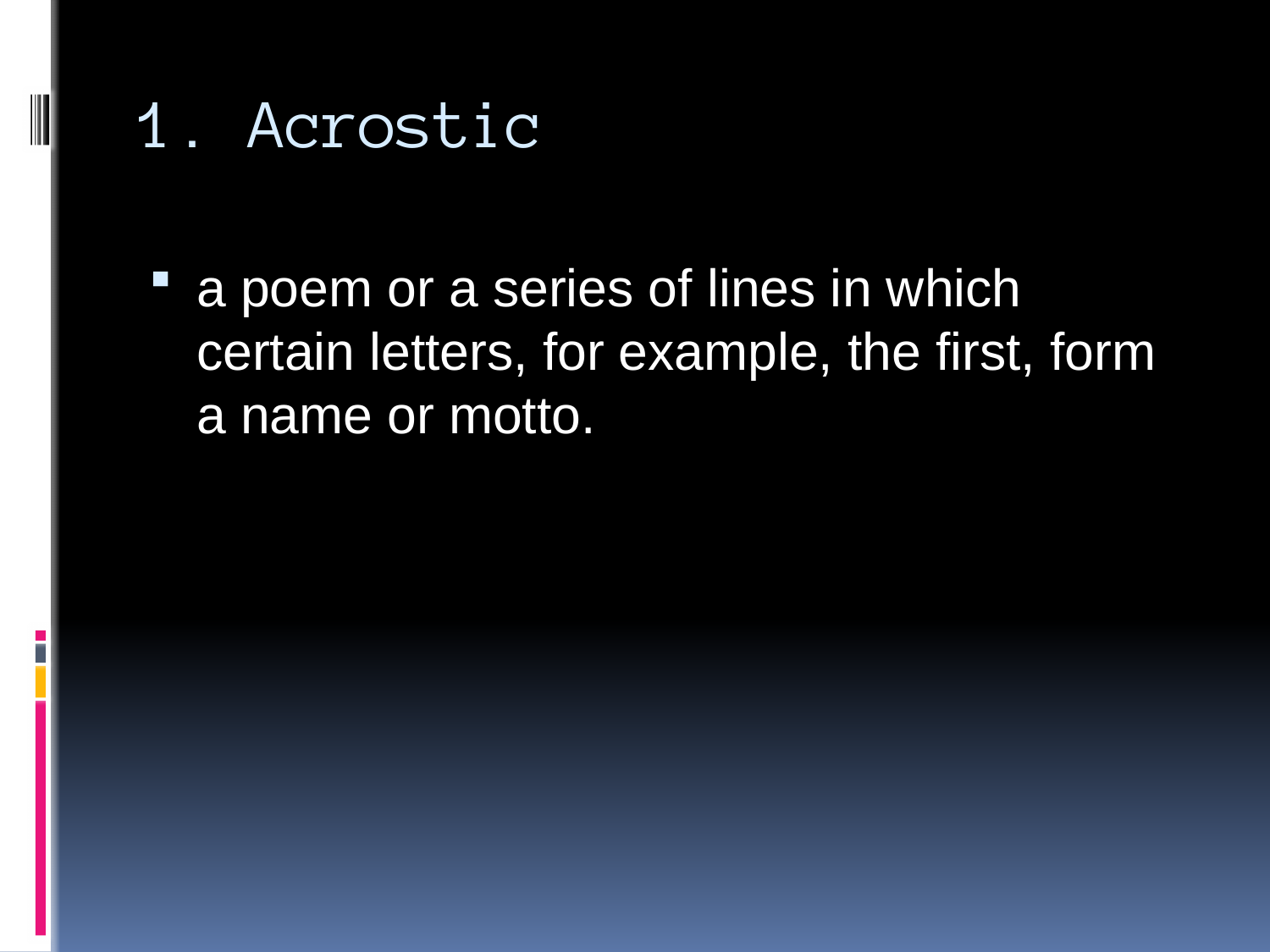

# 1. Acrostic
a poem or a series of lines in which certain letters, for example, the first, form  a name or motto.